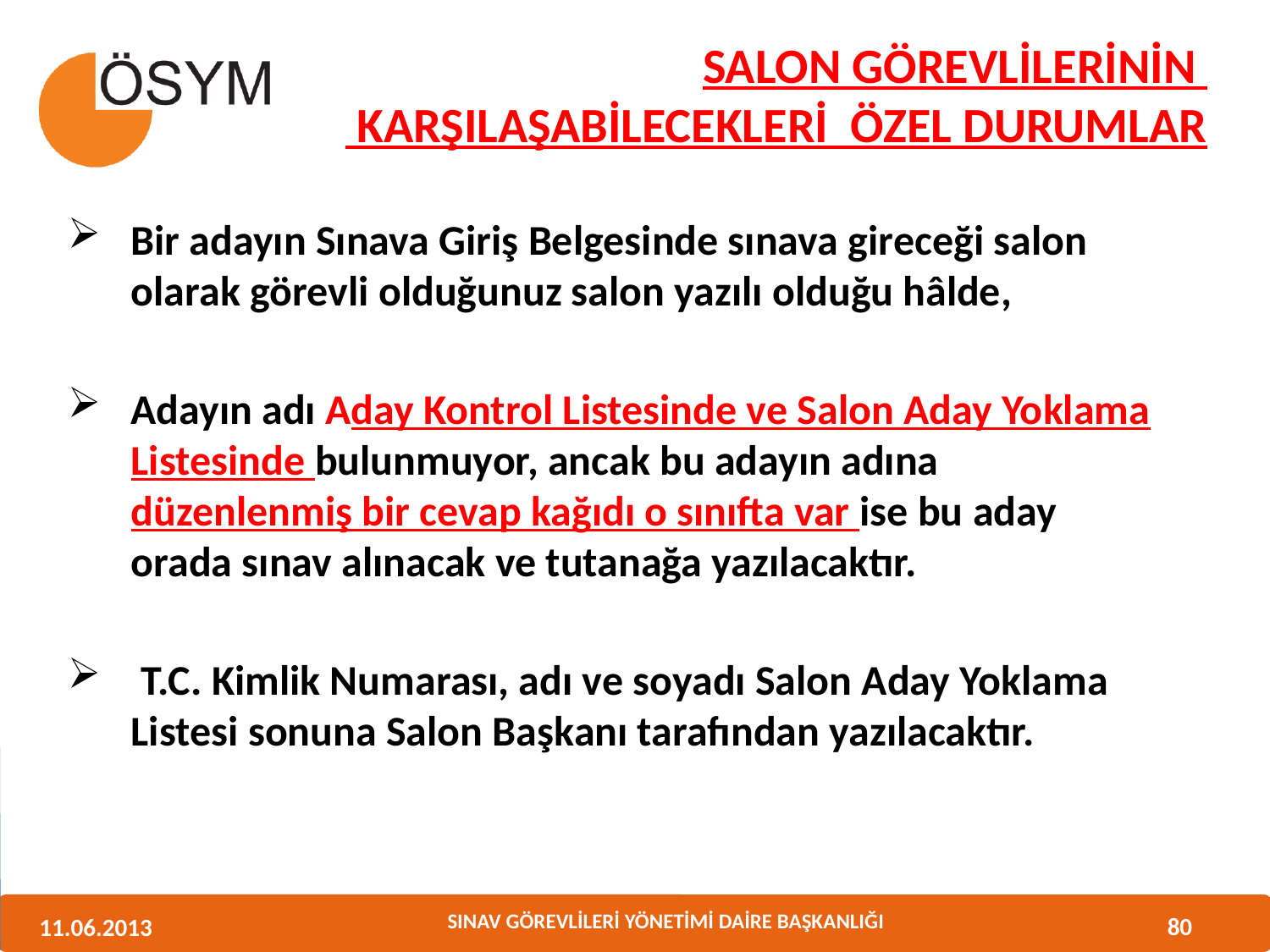

# SALON GÖREVLİLERİNİN KARŞILAŞABİLECEKLERİ  ÖZEL DURUMLAR
Bir adayın Sınava Giriş Belgesinde sınava gireceği salon olarak görevli olduğunuz salon yazılı olduğu hâlde,

Adayın adı Aday Kontrol Listesinde ve Salon Aday Yoklama Listesinde bulunmuyor, ancak bu adayın adına düzenlenmiş bir cevap kağıdı o sınıfta var ise bu aday orada sınav alınacak ve tutanağa yazılacaktır.

 T.C. Kimlik Numarası, adı ve soyadı Salon Aday Yoklama Listesi sonuna Salon Başkanı tarafından yazılacaktır.
80
11.06.2013